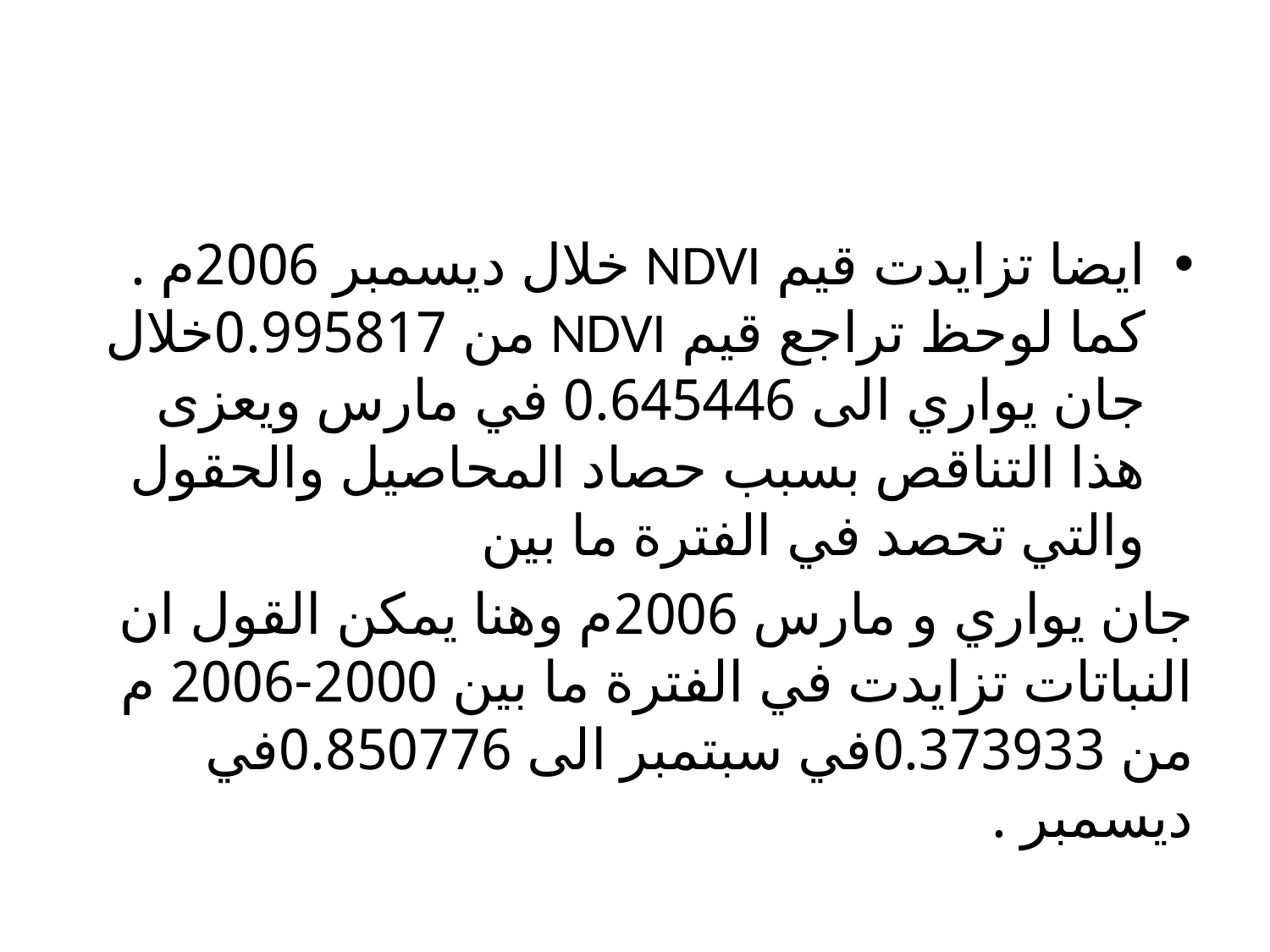

ايضا تزايدت قيم NDVI خلال ديسمبر 2006م . كما لوحظ تراجع قيم NDVI من 0.995817خلال جان يواري الى 0.645446 في مارس ويعزى هذا التناقص بسبب حصاد المحاصيل والحقول والتي تحصد في الفترة ما بين
جان يواري و مارس 2006م وهنا يمكن القول ان النباتات تزايدت في الفترة ما بين 2000-2006 م من 0.373933في سبتمبر الى 0.850776في ديسمبر .